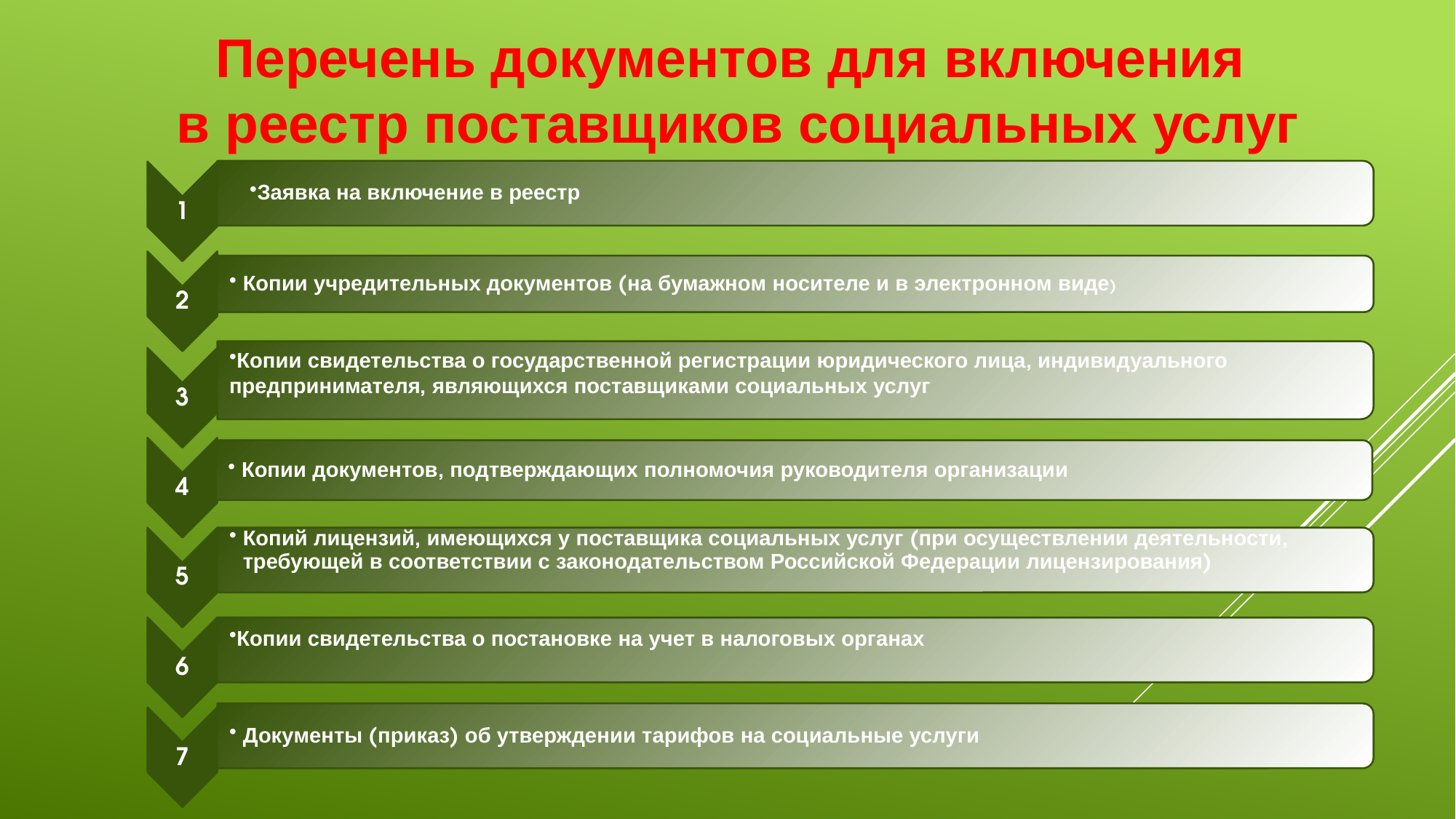

Перечень документов для включения
в реестр поставщиков социальных услуг
1
Заявка на включение в реестр
2
Копии учредительных документов (на бумажном носителе и в электронном виде)
3
Копии свидетельства о государственной регистрации юридического лица, индивидуального предпринимателя, являющихся поставщиками социальных услуг

4
Копии документов, подтверждающих полномочия руководителя организации
5
Копий лицензий, имеющихся у поставщика социальных услуг (при осуществлении деятельности, требующей в соответствии с законодательством Российской Федерации лицензирования)

6
Копии свидетельства о постановке на учет в налоговых органах

7
Документы (приказ) об утверждении тарифов на социальные услуги